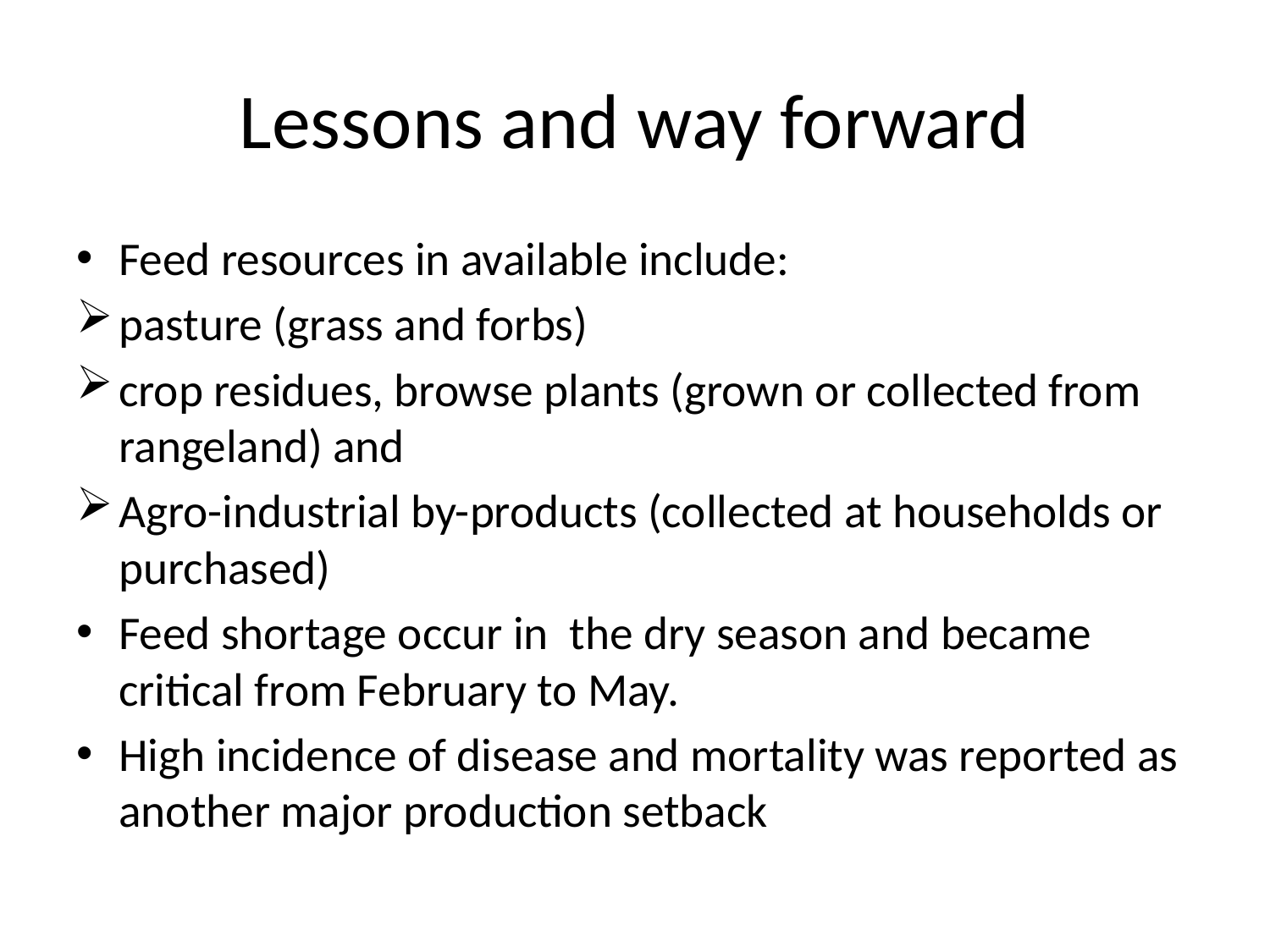

# Lessons and way forward
Feed resources in available include:
pasture (grass and forbs)
crop residues, browse plants (grown or collected from rangeland) and
Agro-industrial by-products (collected at households or purchased)
Feed shortage occur in  the dry season and became critical from February to May.
High incidence of disease and mortality was reported as  another major production setback